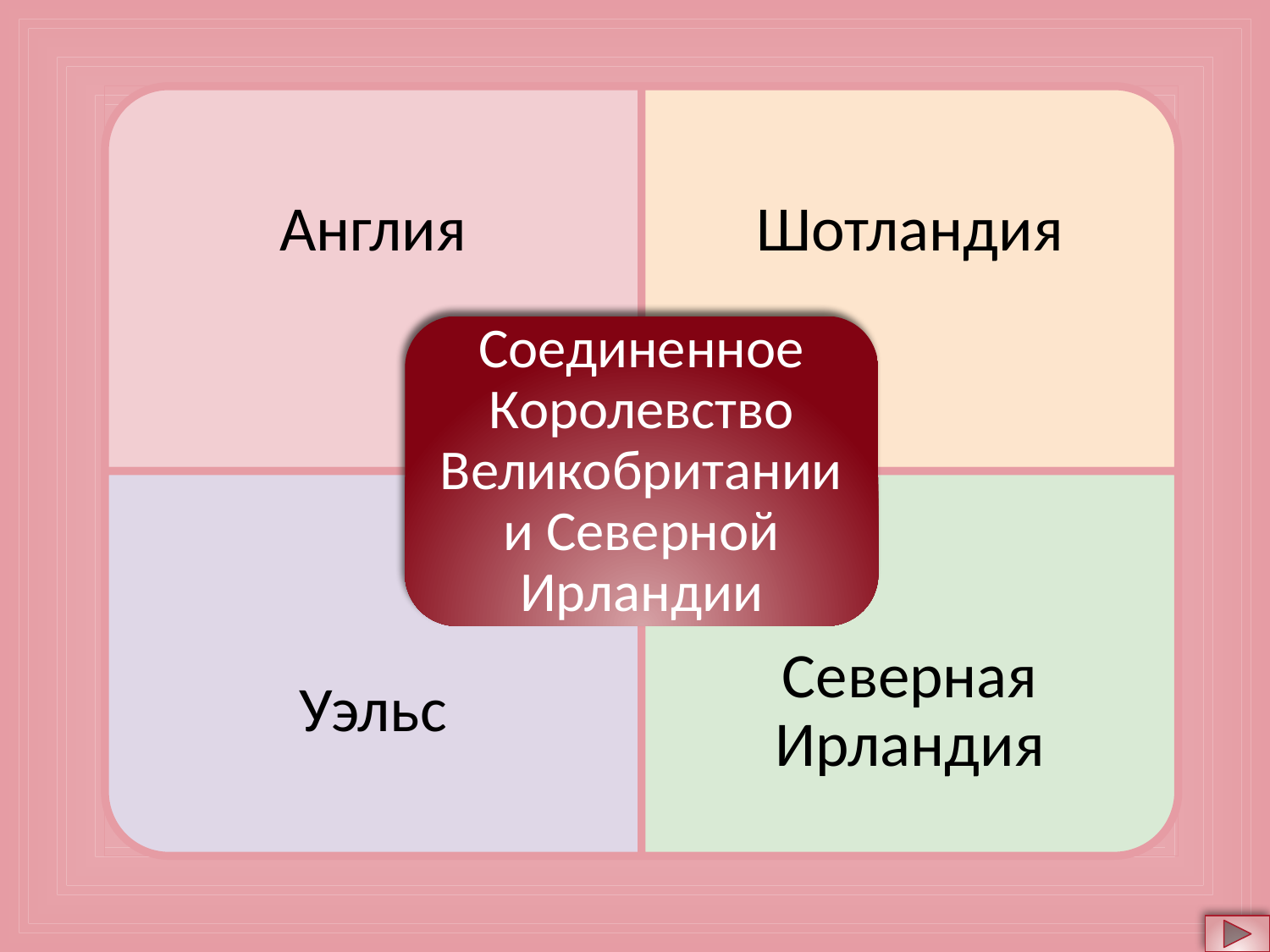

Шотландия
Англия
Соединенное Королевство Великобритании и Северной Ирландии
Уэльс
Северная Ирландия